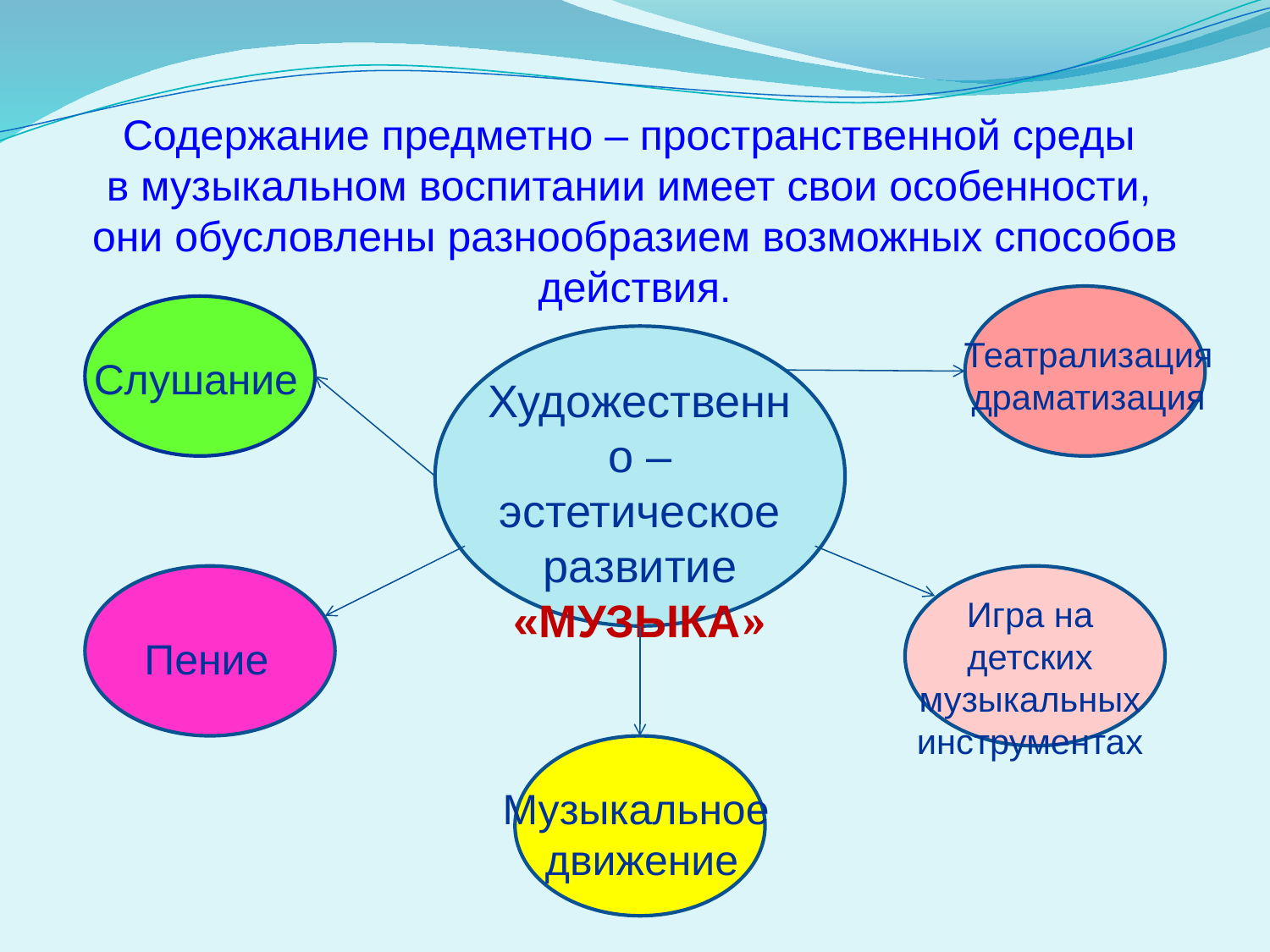

Содержание предметно – пространственной среды
в музыкальном воспитании имеет свои особенности,
они обусловлены разнообразием возможных способов действия.

Театрализация
драматизация
Слушание
Художественно – эстетическое развитие
«МУЗЫКА»

Игра на детских музыкальных инструментах
Пение

Музыкальное
движение